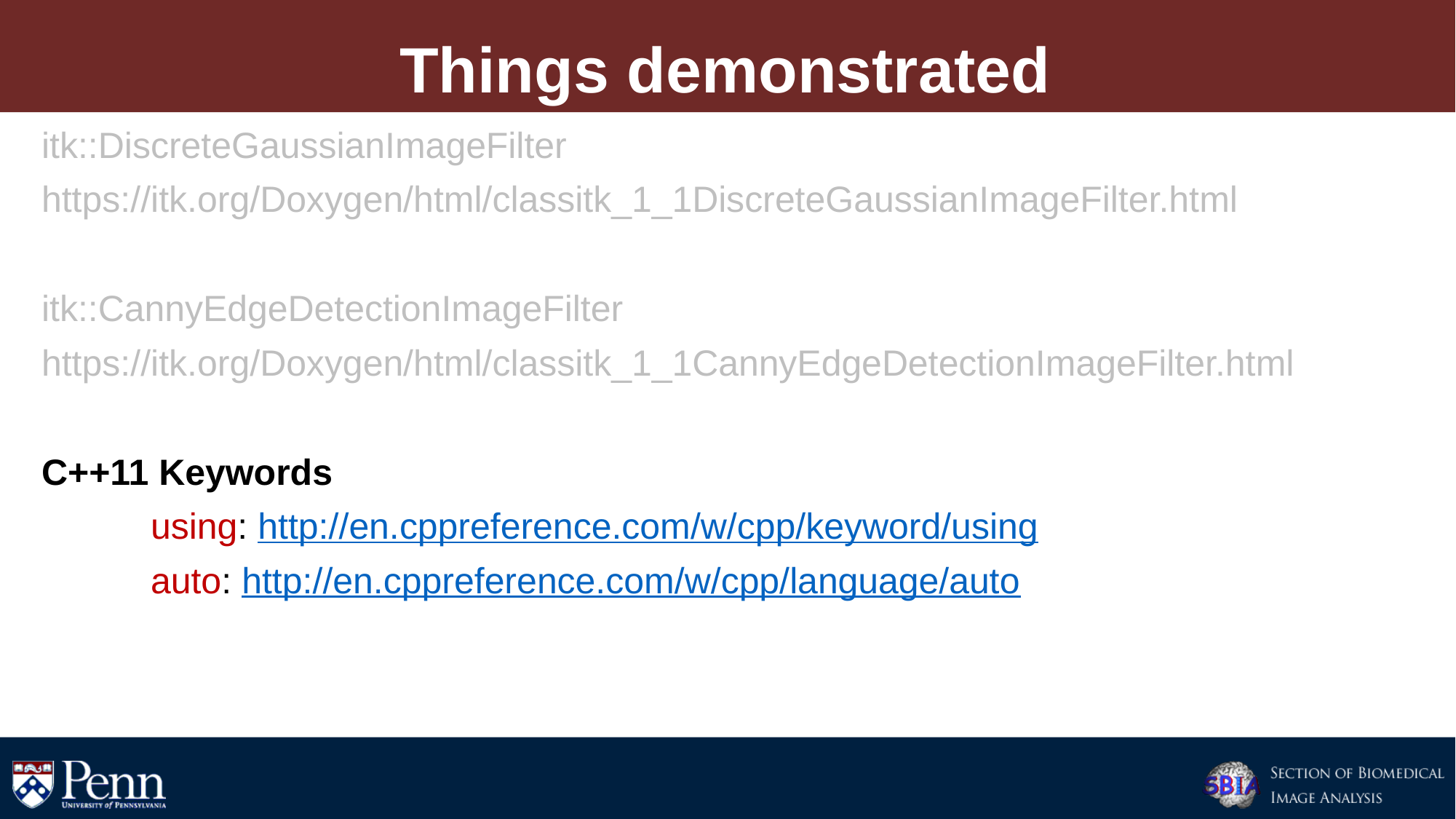

# Things demonstrated
itk::DiscreteGaussianImageFilter
https://itk.org/Doxygen/html/classitk_1_1DiscreteGaussianImageFilter.html

itk::CannyEdgeDetectionImageFilter
https://itk.org/Doxygen/html/classitk_1_1CannyEdgeDetectionImageFilter.html

C++11 Keywords
	using: http://en.cppreference.com/w/cpp/keyword/using
	auto: http://en.cppreference.com/w/cpp/language/auto